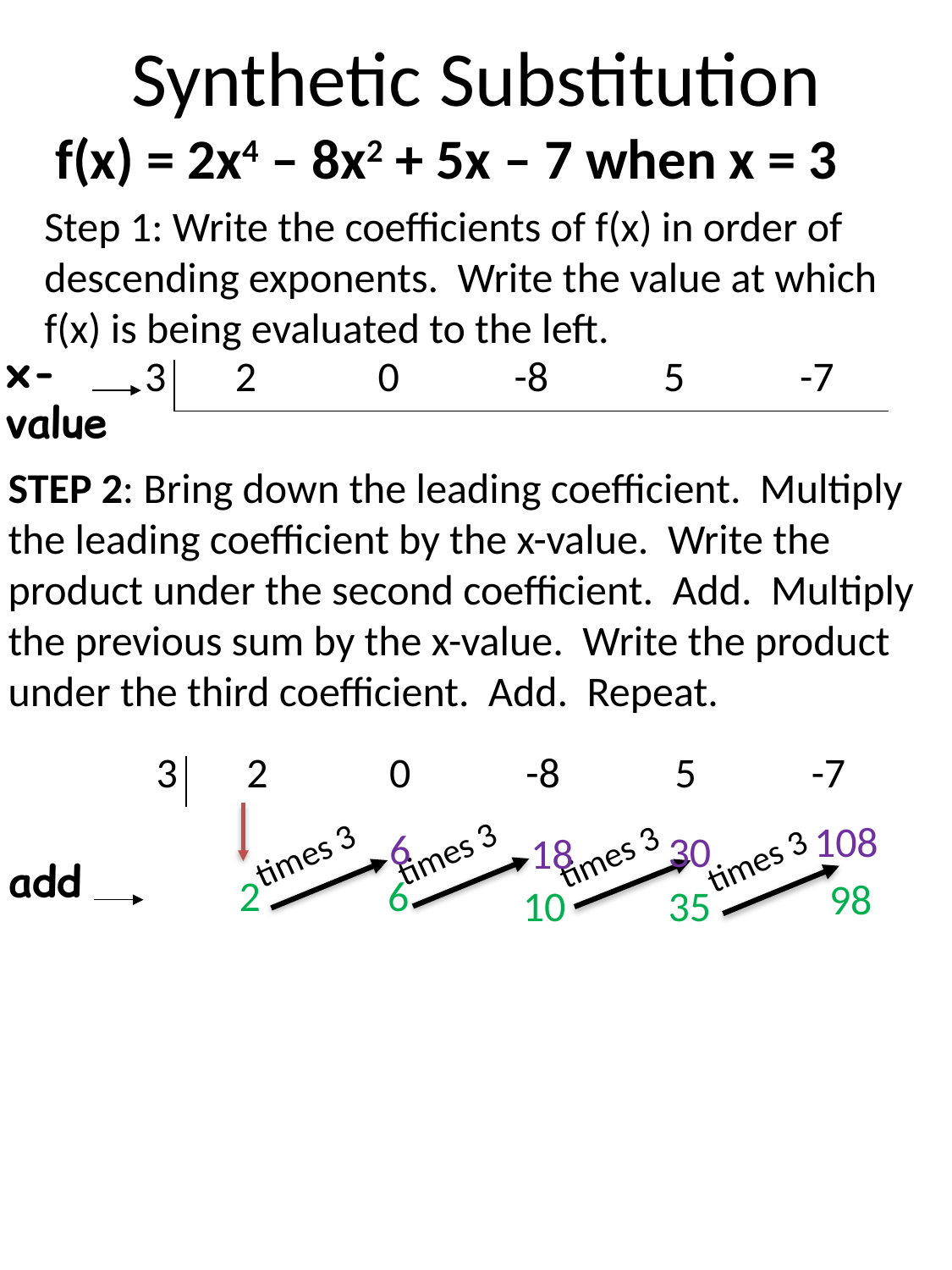

# Synthetic Substitution
f(x) = 2x4 – 8x2 + 5x – 7 when x = 3

Step 1: Write the coefficients of f(x) in order of descending exponents.  Write the value at which f(x) is being evaluated to the left.
x-value
| 3 | 2 | 0 | -8 | 5 | -7 |
| --- | --- | --- | --- | --- | --- |
STEP 2: Bring down the leading coefficient.  Multiply the leading coefficient by the x-value.  Write the product under the second coefficient.  Add.  Multiply the previous sum by the x-value.  Write the product under the third coefficient.  Add.  Repeat.
| 3 | 2 | 0 | -8 | 5 | -7 |
| --- | --- | --- | --- | --- | --- |
108
6
30
18
times 3
times 3
times 3
times 3
add
2
6
98
35
10